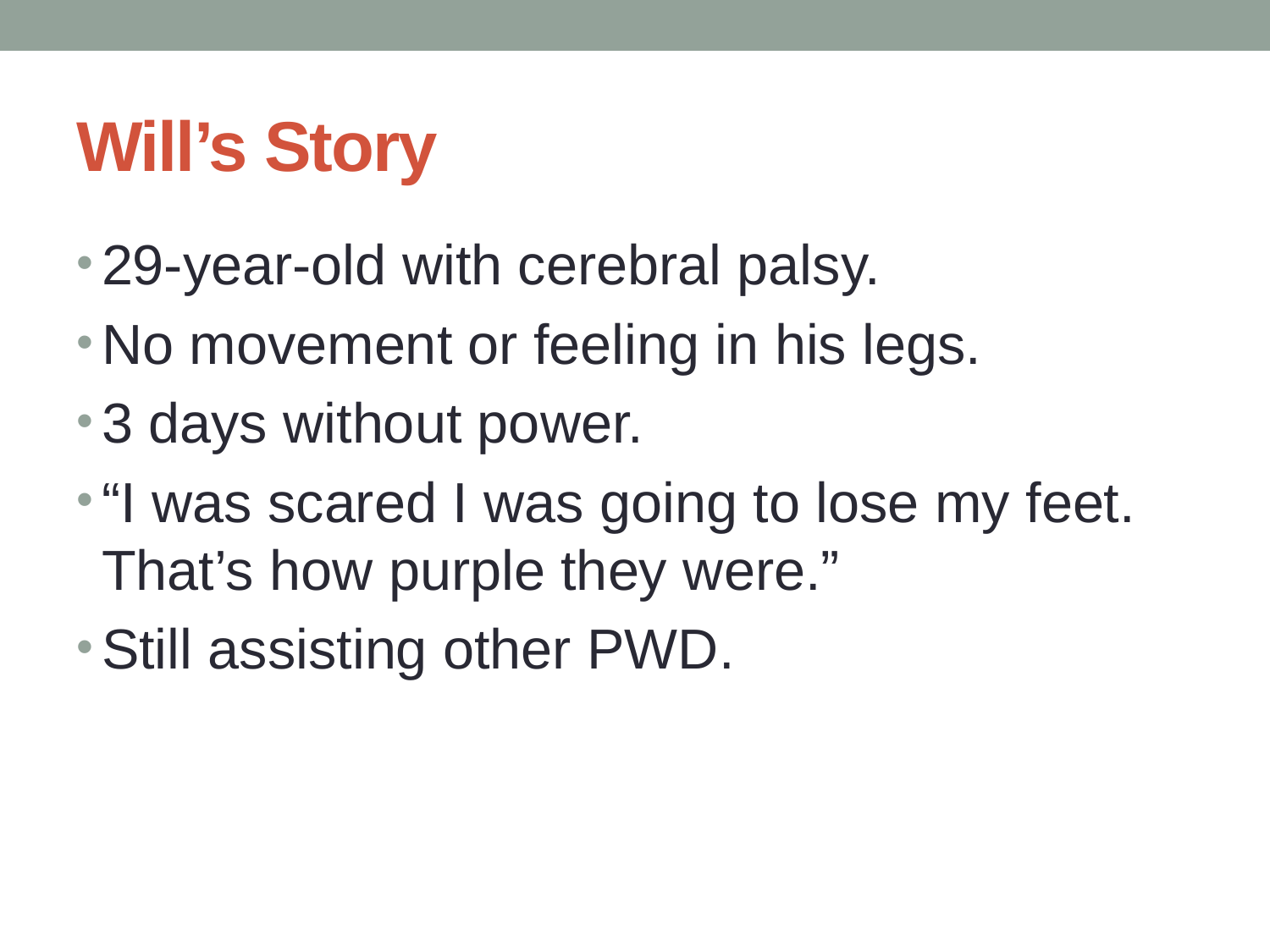

# Will’s Story
29-year-old with cerebral palsy.
No movement or feeling in his legs.
3 days without power.
“I was scared I was going to lose my feet. That’s how purple they were.”
Still assisting other PWD.